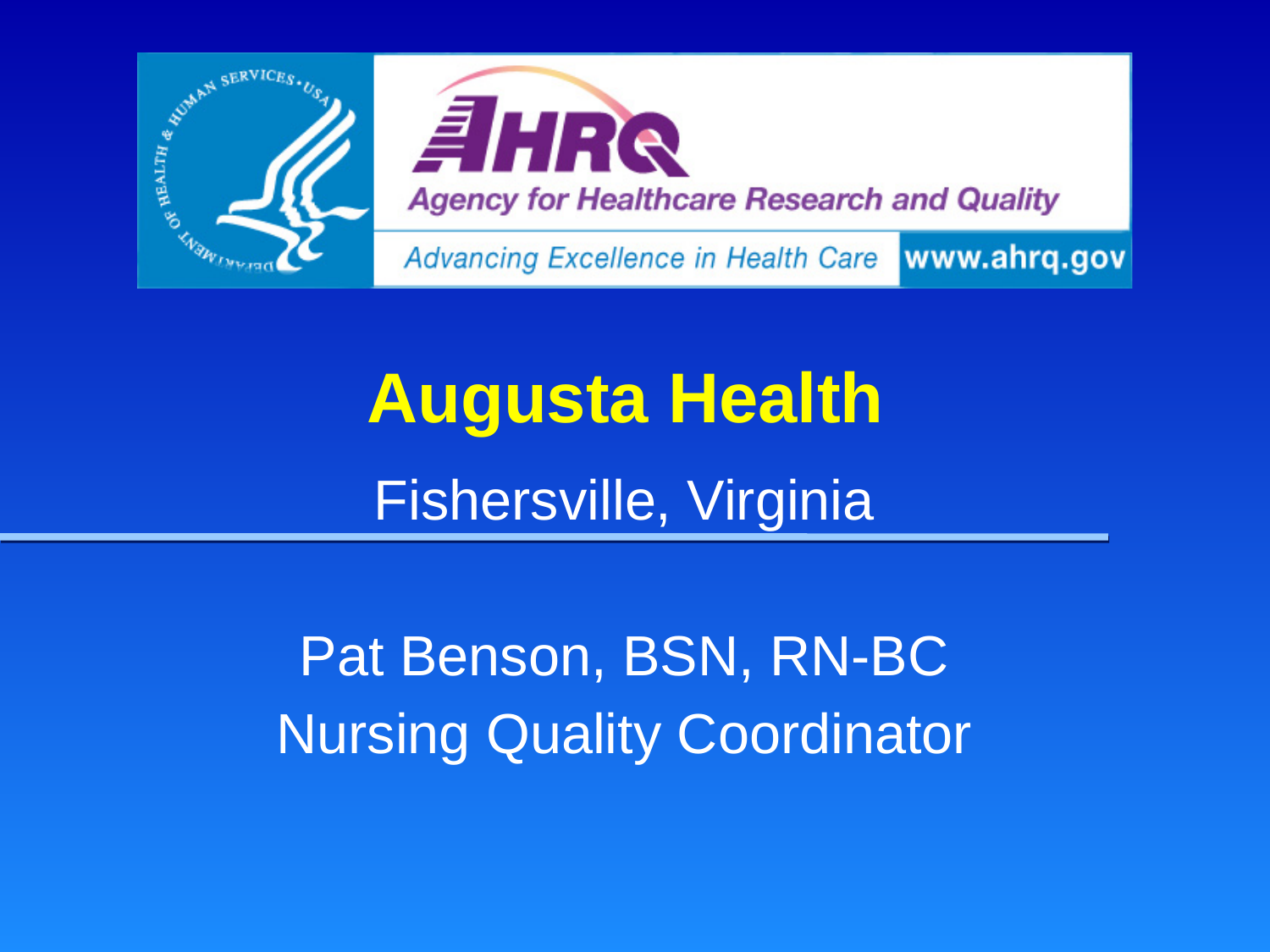

# Augusta Health
Fishersville, Virginia

Pat Benson, BSN, RN-BC
Nursing Quality Coordinator